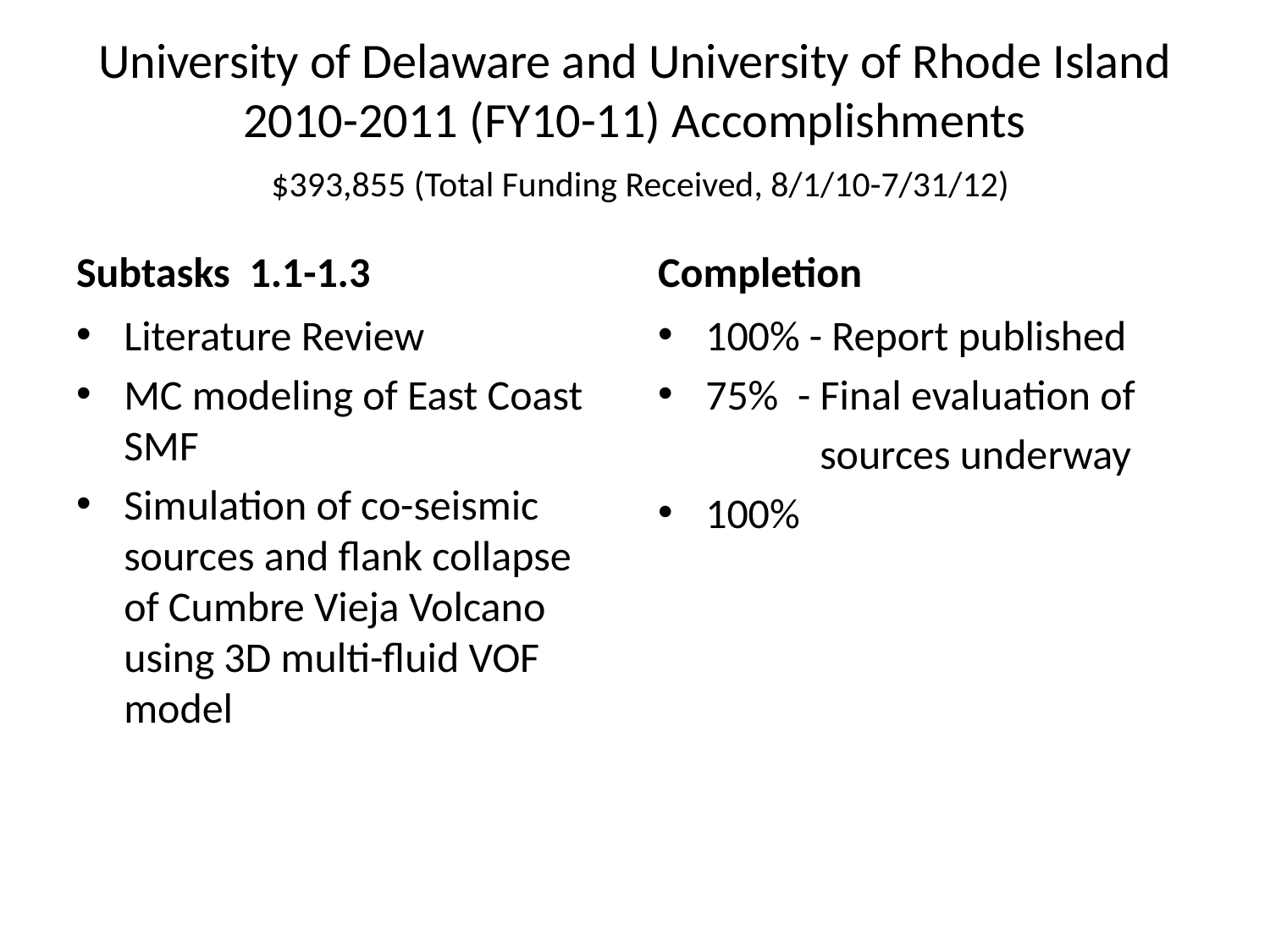

# University of Delaware and University of Rhode Island 2010-2011 (FY10-11) Accomplishments $393,855 (Total Funding Received, 8/1/10-7/31/12)
Subtasks  1.1-1.3
Completion
Literature Review
MC modeling of East Coast SMF
Simulation of co-seismic sources and flank collapse of Cumbre Vieja Volcano using 3D multi-fluid VOF model
100% - Report published
75%  - Final evaluation of
                 sources underway
100%